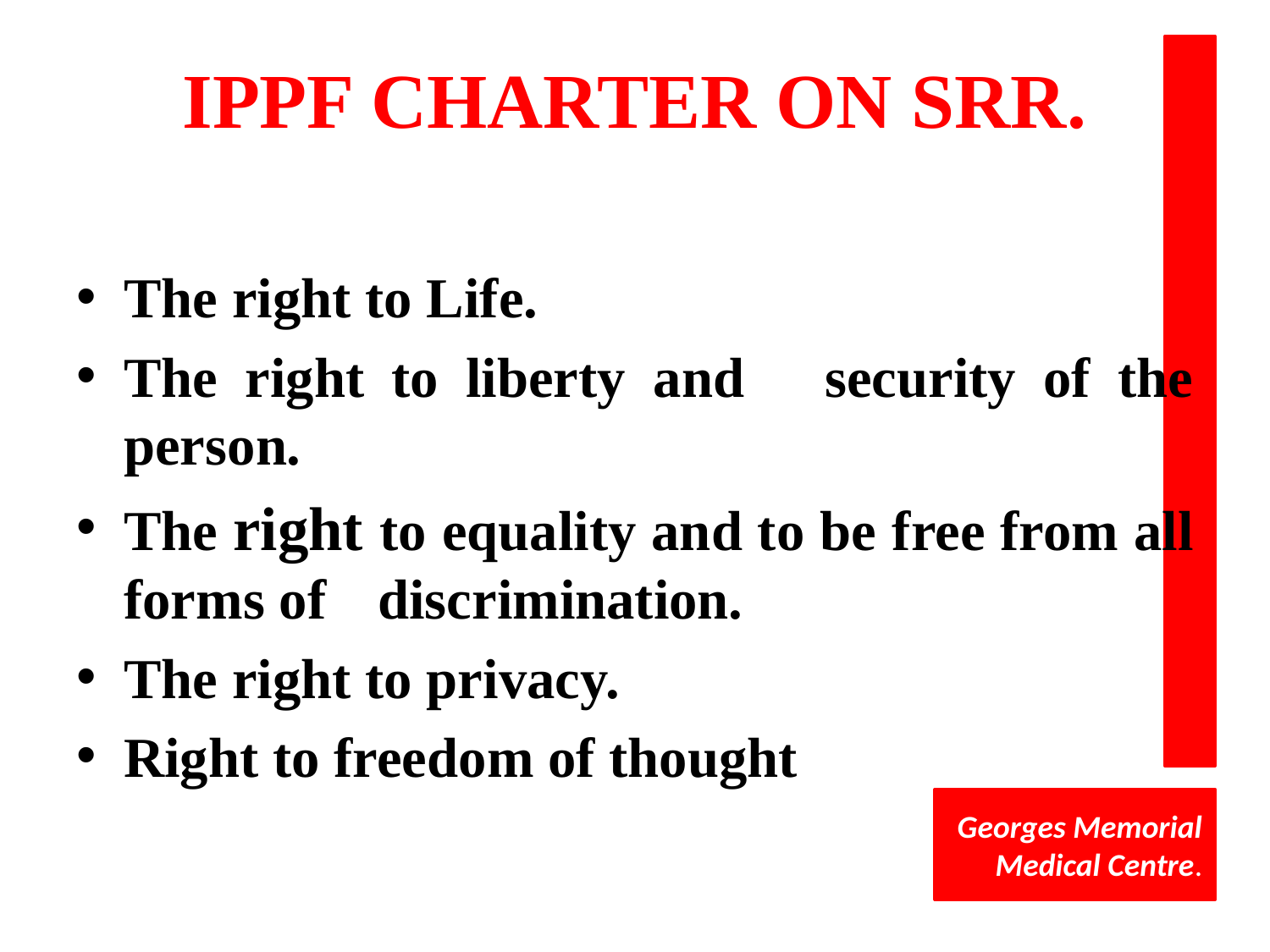

# IPPF CHARTER ON SRR.

The right to Life.
The right to liberty and 	security of the person.
The right to equality and to be 	free from all forms of 	discrimination.
The right to privacy.
Right to freedom of thought